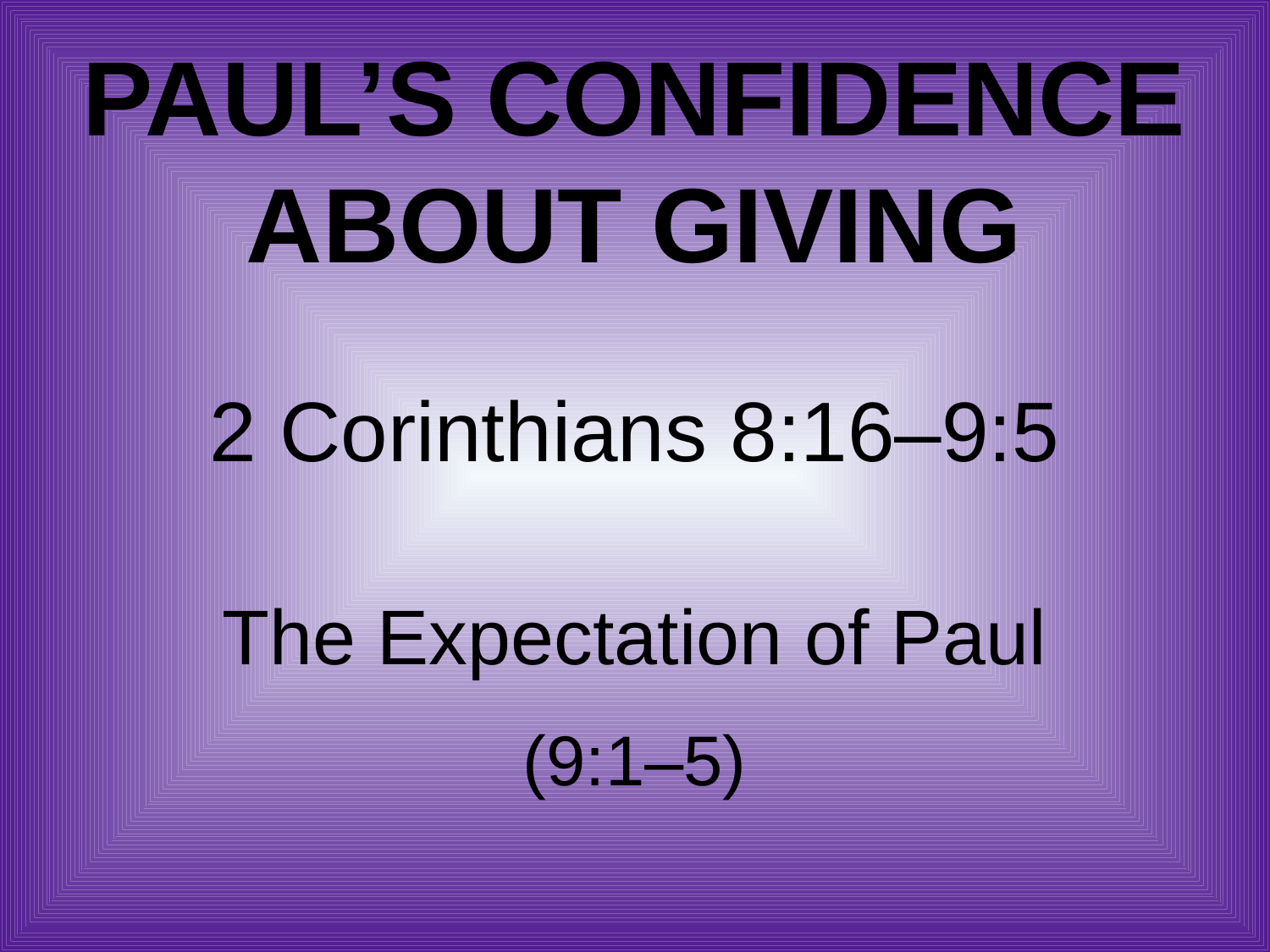

# Paul’s Confidence About Giving
2 Corinthians 8:16–9:5

The Expectation of Paul
(9:1–5)